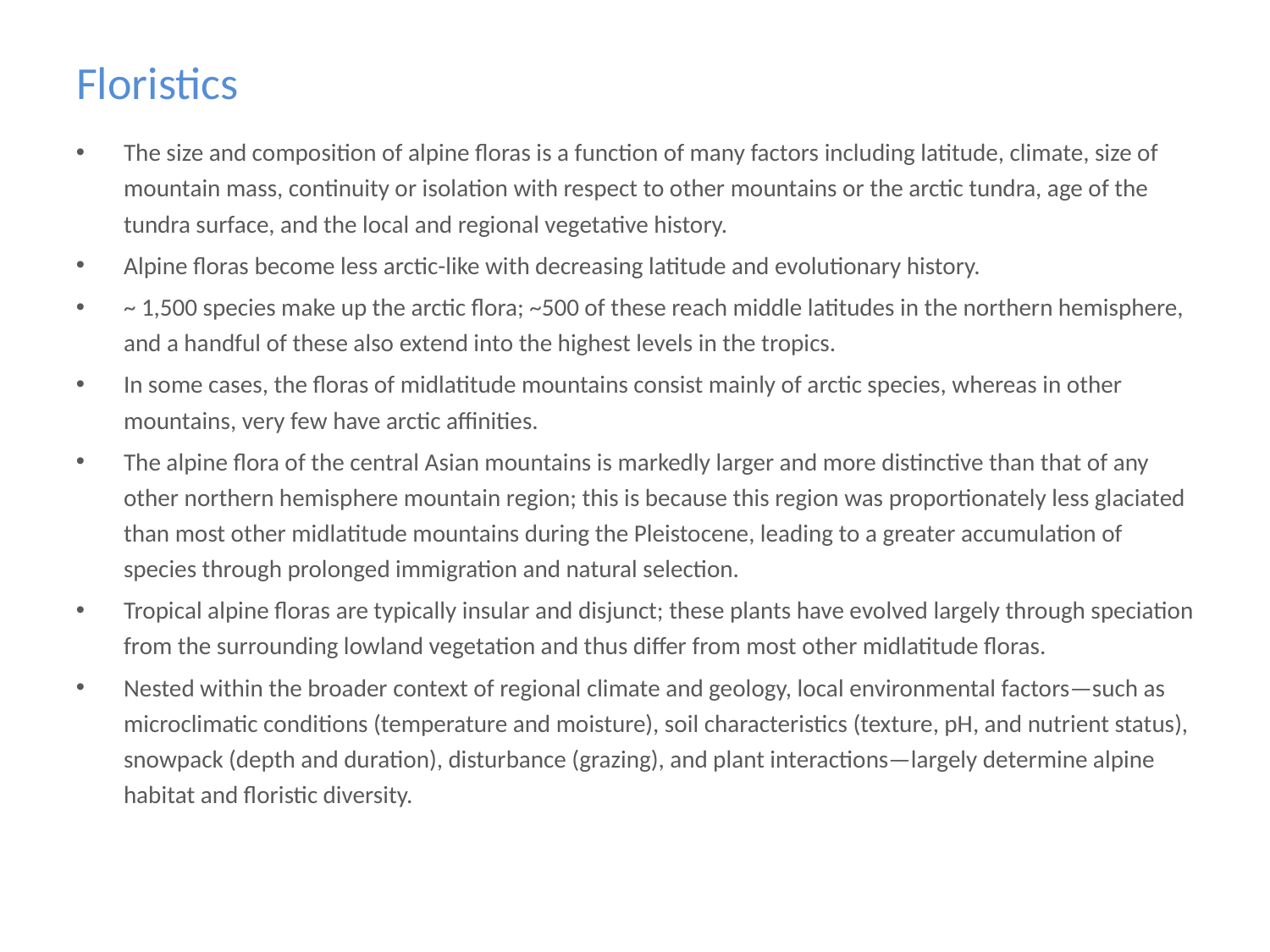

# Floristics
The size and composition of alpine floras is a function of many factors including latitude, climate, size of mountain mass, continuity or isolation with respect to other mountains or the arctic tundra, age of the tundra surface, and the local and regional vegetative history.
Alpine floras become less arctic-like with decreasing latitude and evolutionary history.
~ 1,500 species make up the arctic flora; ~500 of these reach middle latitudes in the northern hemisphere, and a handful of these also extend into the highest levels in the tropics.
In some cases, the floras of midlatitude mountains consist mainly of arctic species, whereas in other mountains, very few have arctic affinities.
The alpine flora of the central Asian mountains is markedly larger and more distinctive than that of any other northern hemisphere mountain region; this is because this region was proportionately less glaciated than most other midlatitude mountains during the Pleistocene, leading to a greater accumulation of species through prolonged immigration and natural selection.
Tropical alpine floras are typically insular and disjunct; these plants have evolved largely through speciation from the surrounding lowland vegetation and thus differ from most other midlatitude floras.
Nested within the broader context of regional climate and geology, local environmental factors—such as microclimatic conditions (temperature and moisture), soil characteristics (texture, pH, and nutrient status), snowpack (depth and duration), disturbance (grazing), and plant interactions—largely determine alpine habitat and floristic diversity.